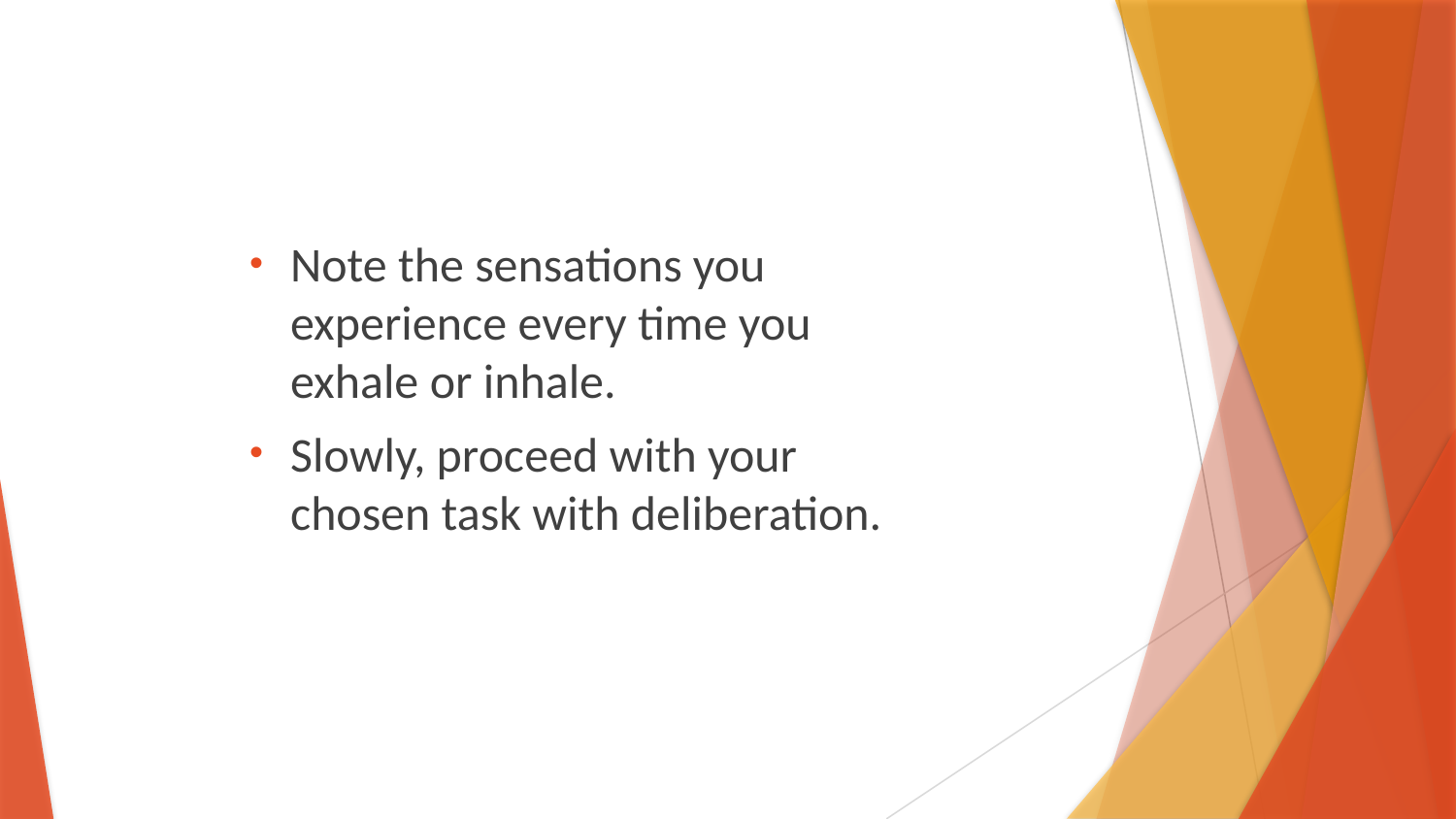

Note the sensations you experience every time you exhale or inhale.
Slowly, proceed with your chosen task with deliberation.